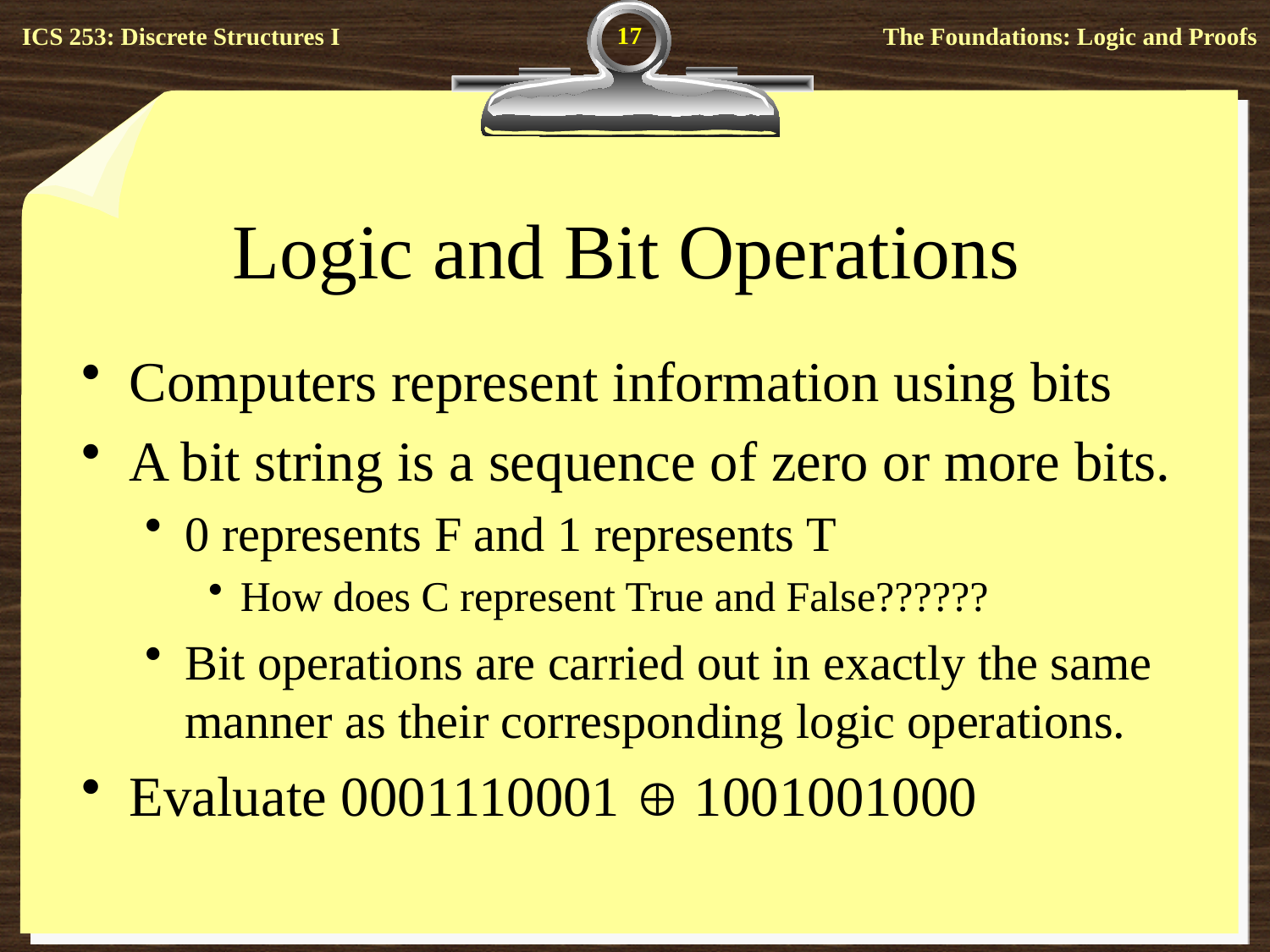

17
# Logic and Bit Operations
Computers represent information using bits
A bit string is a sequence of zero or more bits.
0 represents F and 1 represents T
How does C represent True and False??????
Bit operations are carried out in exactly the same manner as their corresponding logic operations.
Evaluate 0001110001 ⊕ 1001001000